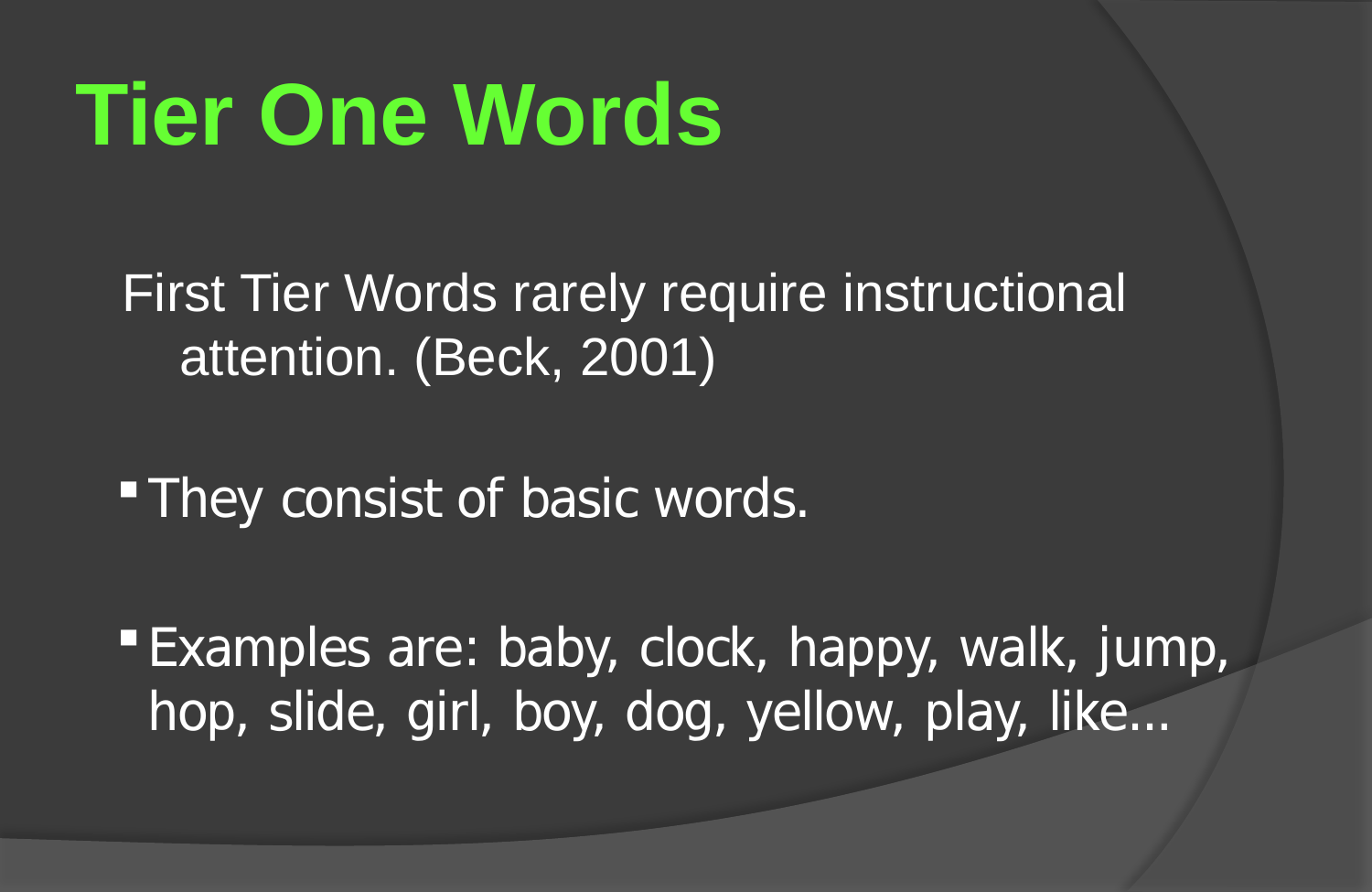

# Tier One Words
First Tier Words rarely require instructional attention. (Beck, 2001)
They consist of basic words.
Examples are: baby, clock, happy, walk, jump, hop, slide, girl, boy, dog, yellow, play, like…